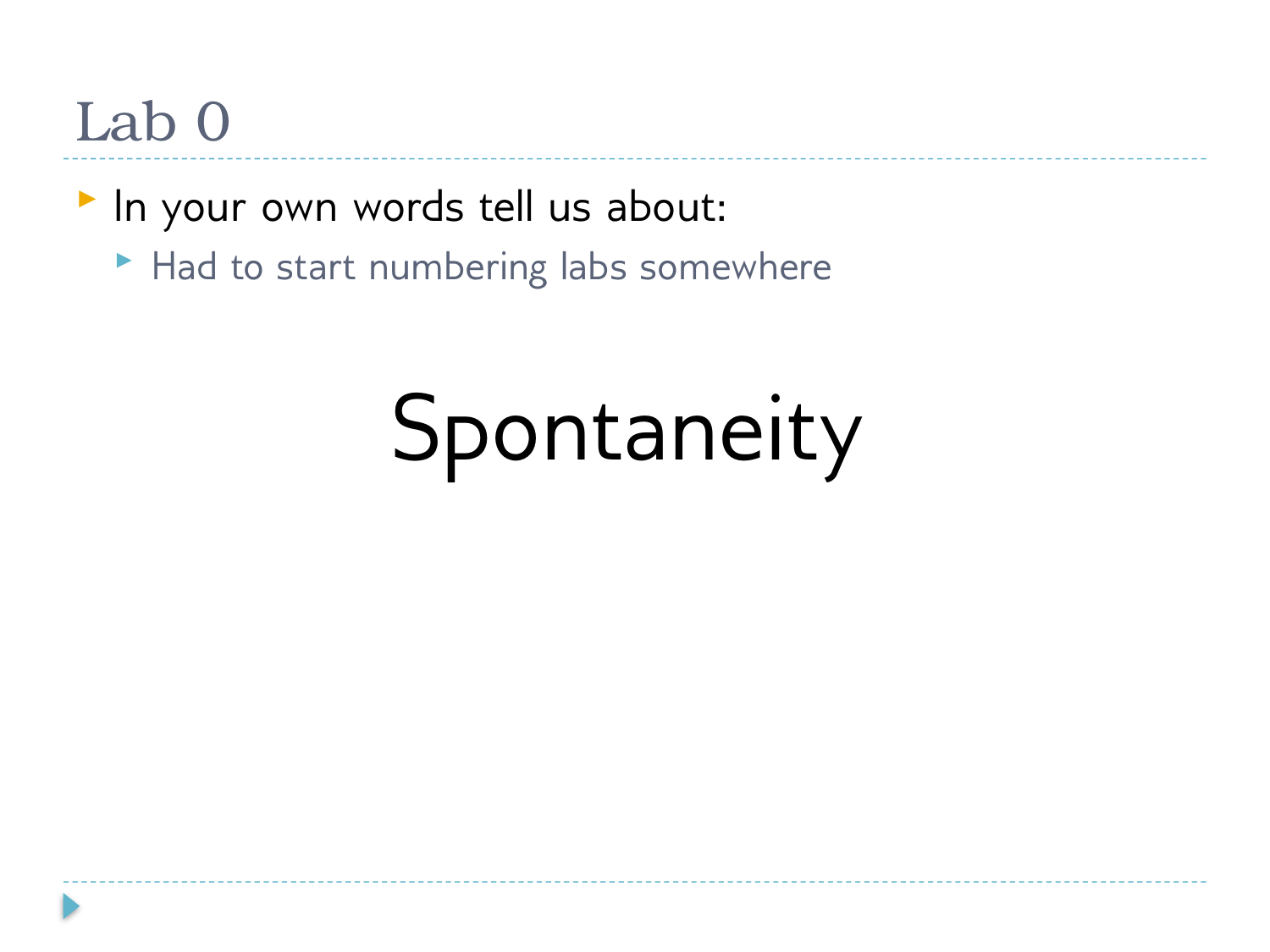

# Lab 0
In your own words tell us about:
Had to start numbering labs somewhere

Spontaneity